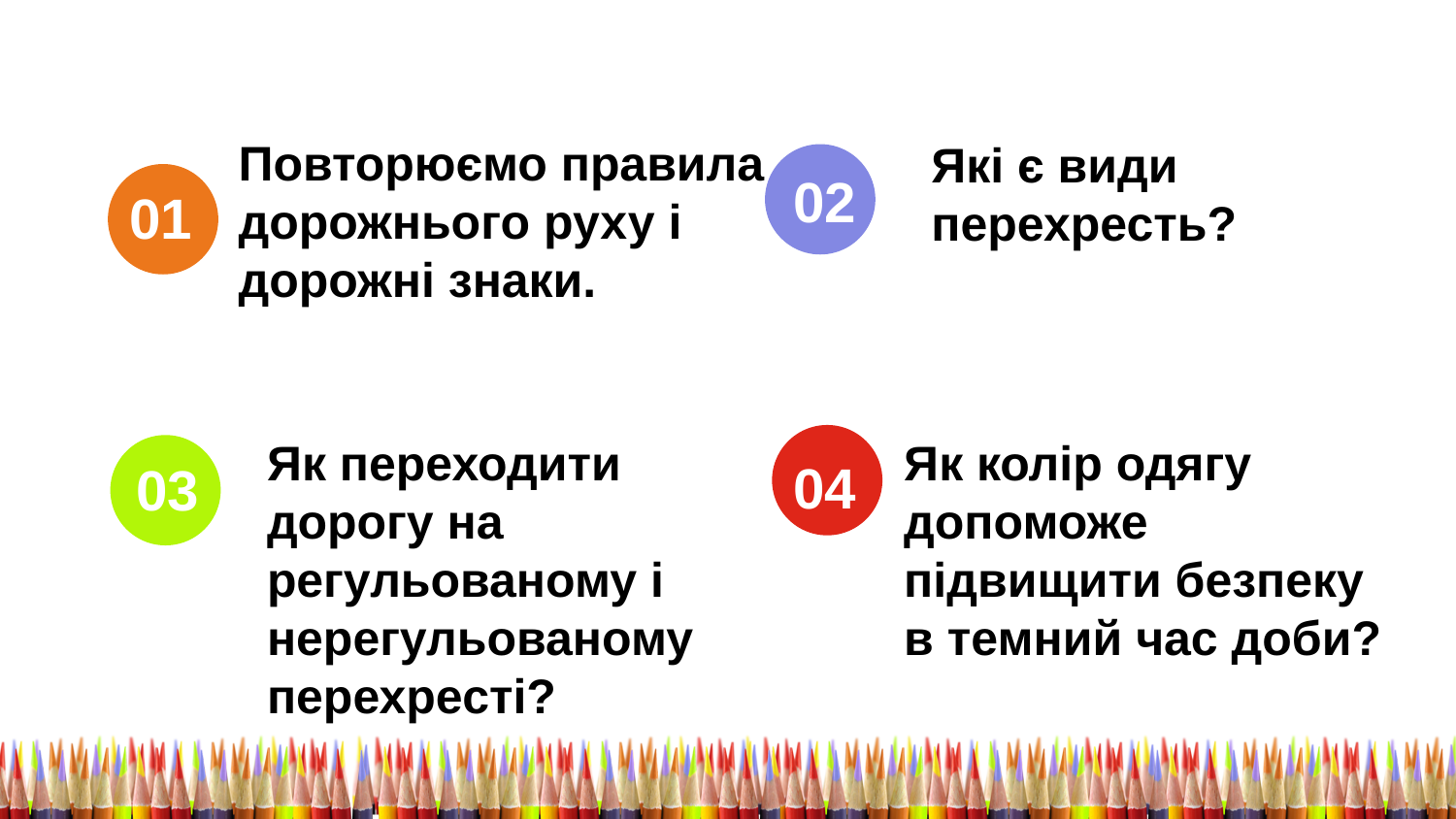

Повторюємо правила дорожнього руху і
дорожні знаки.
Які є види
перехресть?

02
01
Як колір одягу
допоможе
підвищити безпеку в темний час доби?

Як переходити
дорогу на
регульованому і
нерегульованому
перехресті?

04
03